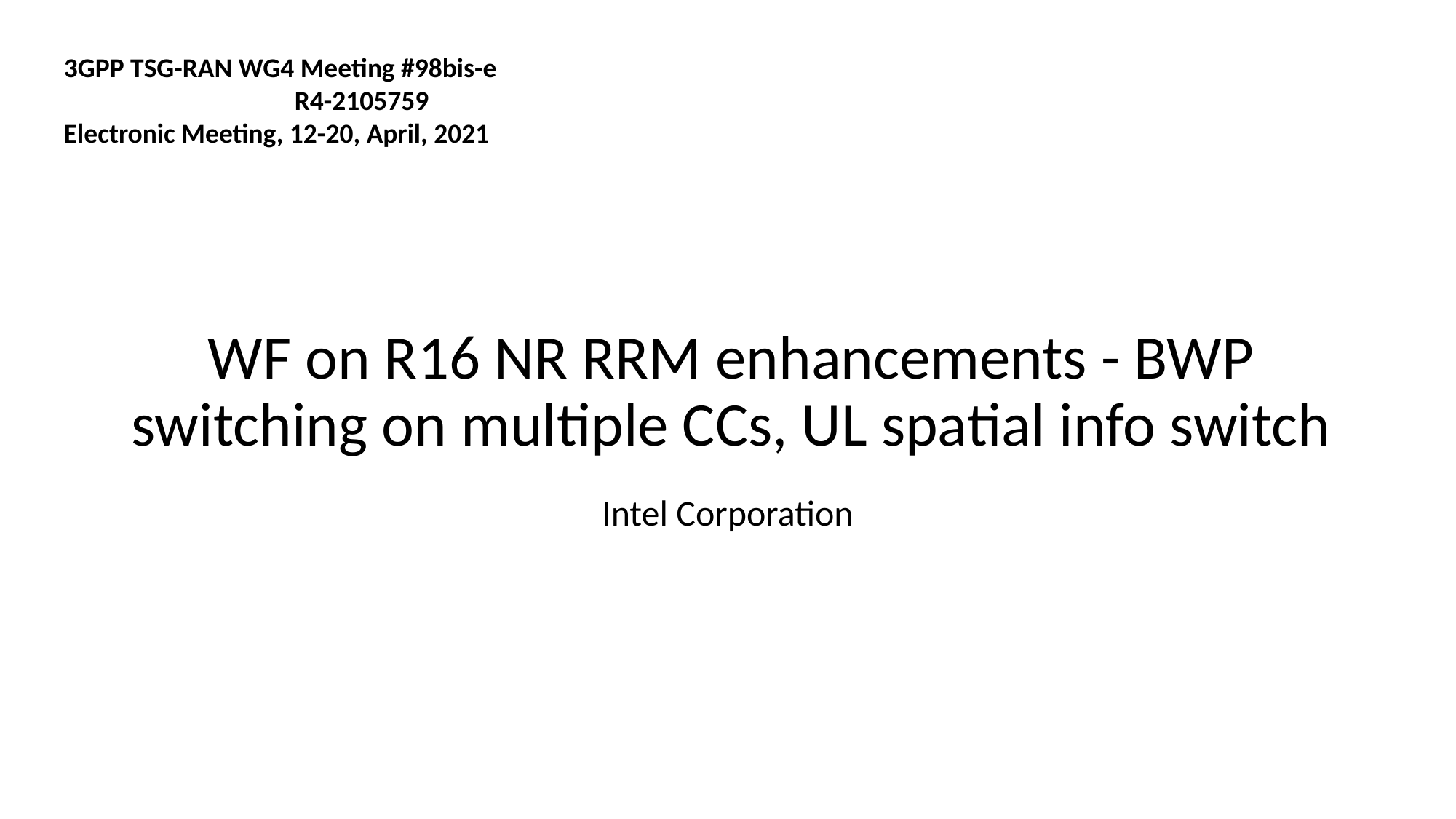

3GPP TSG-RAN WG4 Meeting #98bis-e                            	            								  R4-2105759
Electronic Meeting, 12-20, April, 2021

# WF on R16 NR RRM enhancements - BWP switching on multiple CCs, UL spatial info switch

Intel Corporation